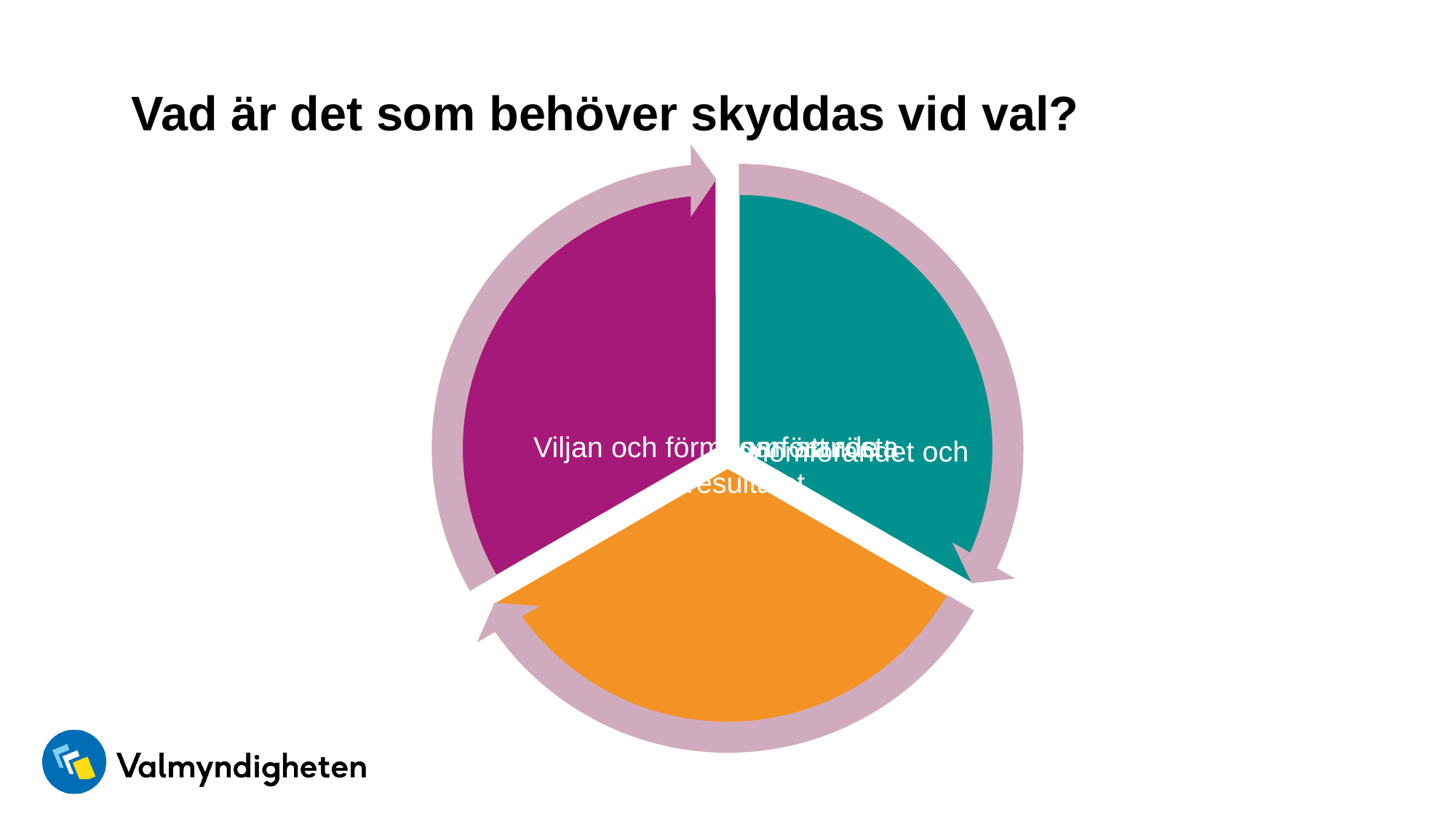

# Vad är det som behöver skyddas vid val?
Valens genomförande
Förtroendet för valgenomförandet och valresultatet
Viljan och förmågan att rösta